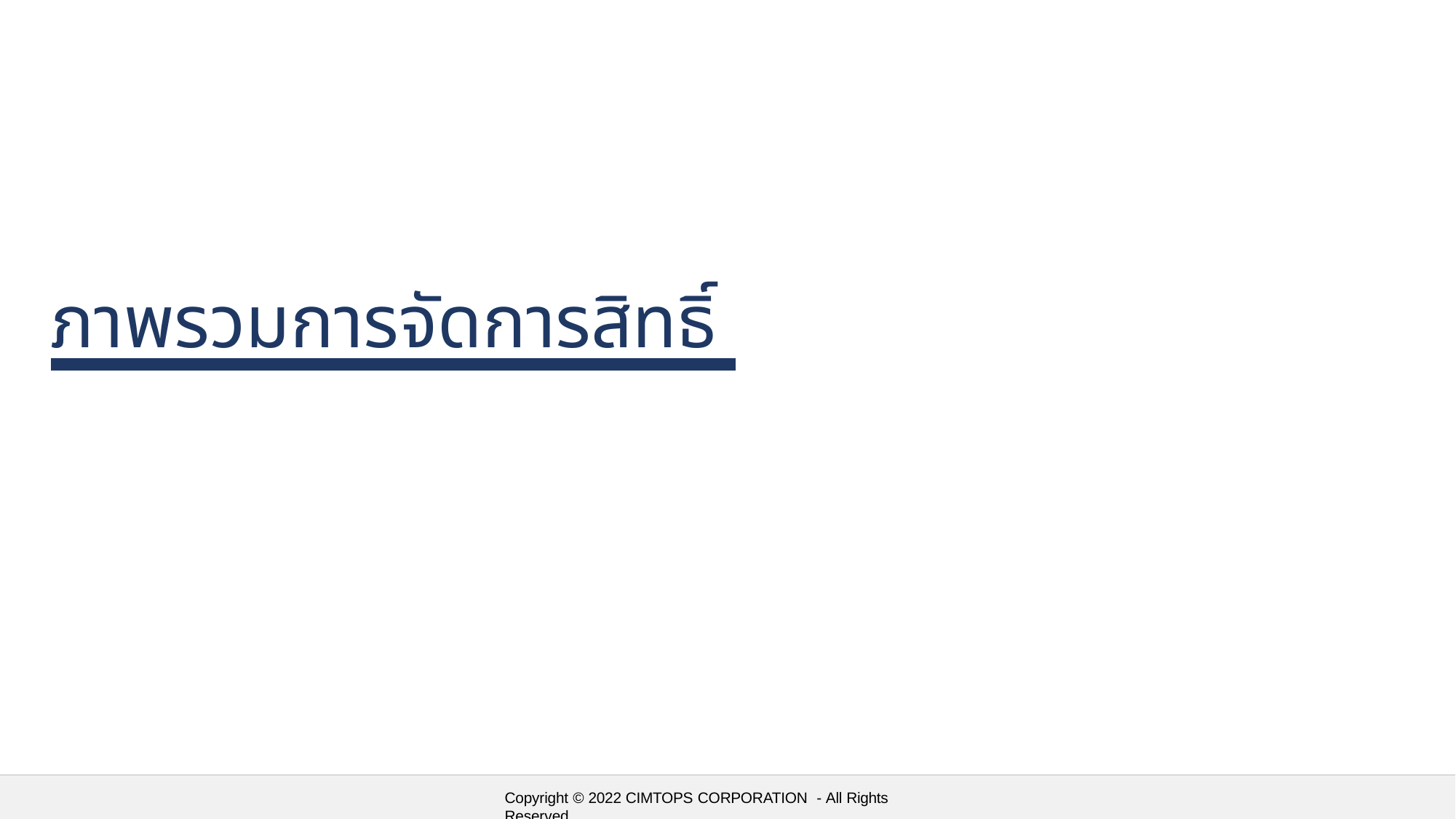

# ภาพรวมการจัดการสิทธิ์
Copyright © 2022 CIMTOPS CORPORATION - All Rights Reserved.